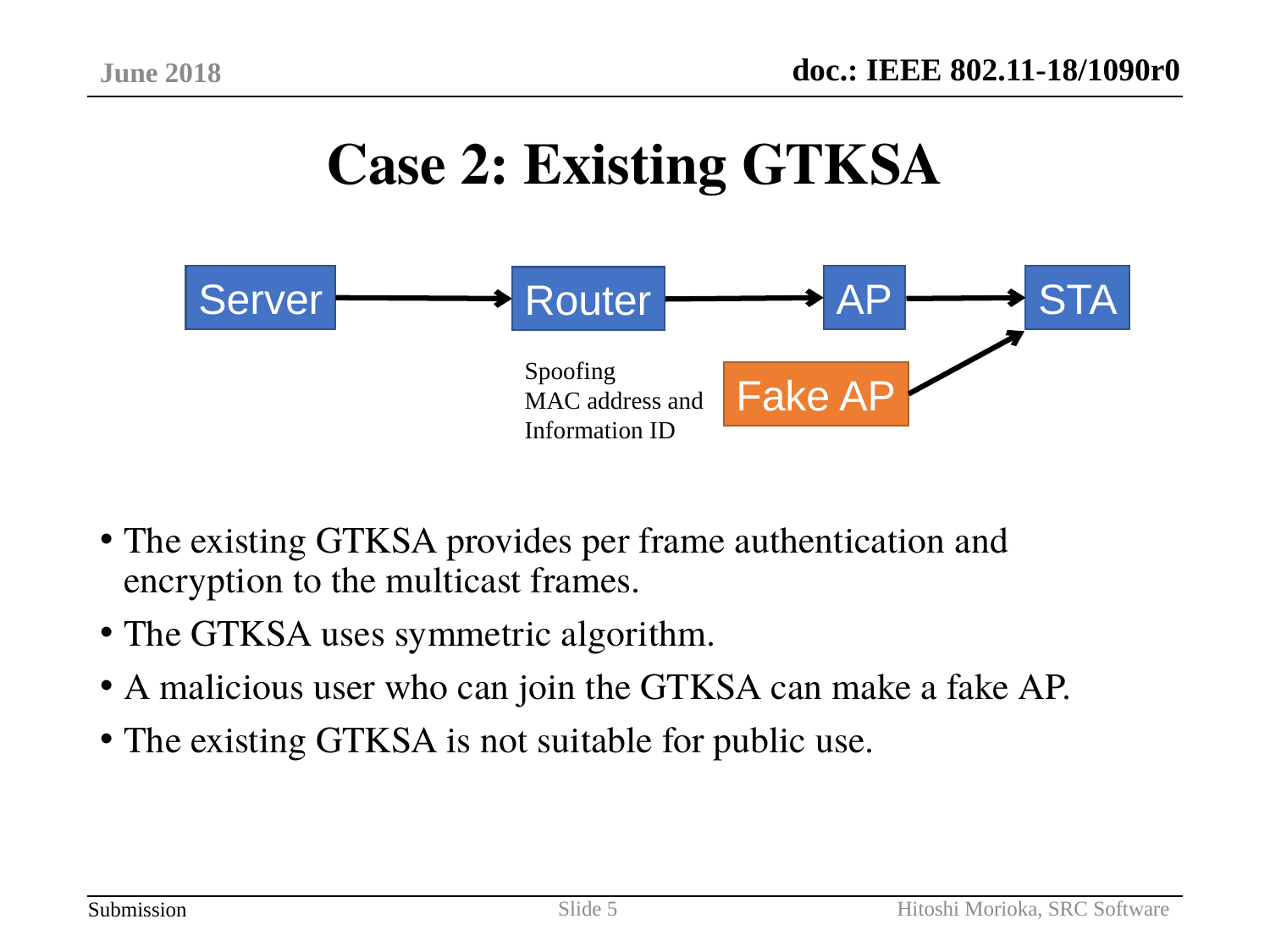

June 2018
# Case 2: Existing GTKSA
Server
AP
STA
Router
Spoofing
MAC address and
Information ID
Fake AP
The existing GTKSA provides per frame authentication and encryption to the multicast frames.
The GTKSA uses symmetric algorithm.
A malicious user who can join the GTKSA can make a fake AP.
The existing GTKSA is not suitable for public use.

Hitoshi Morioka, SRC Software
Slide 5